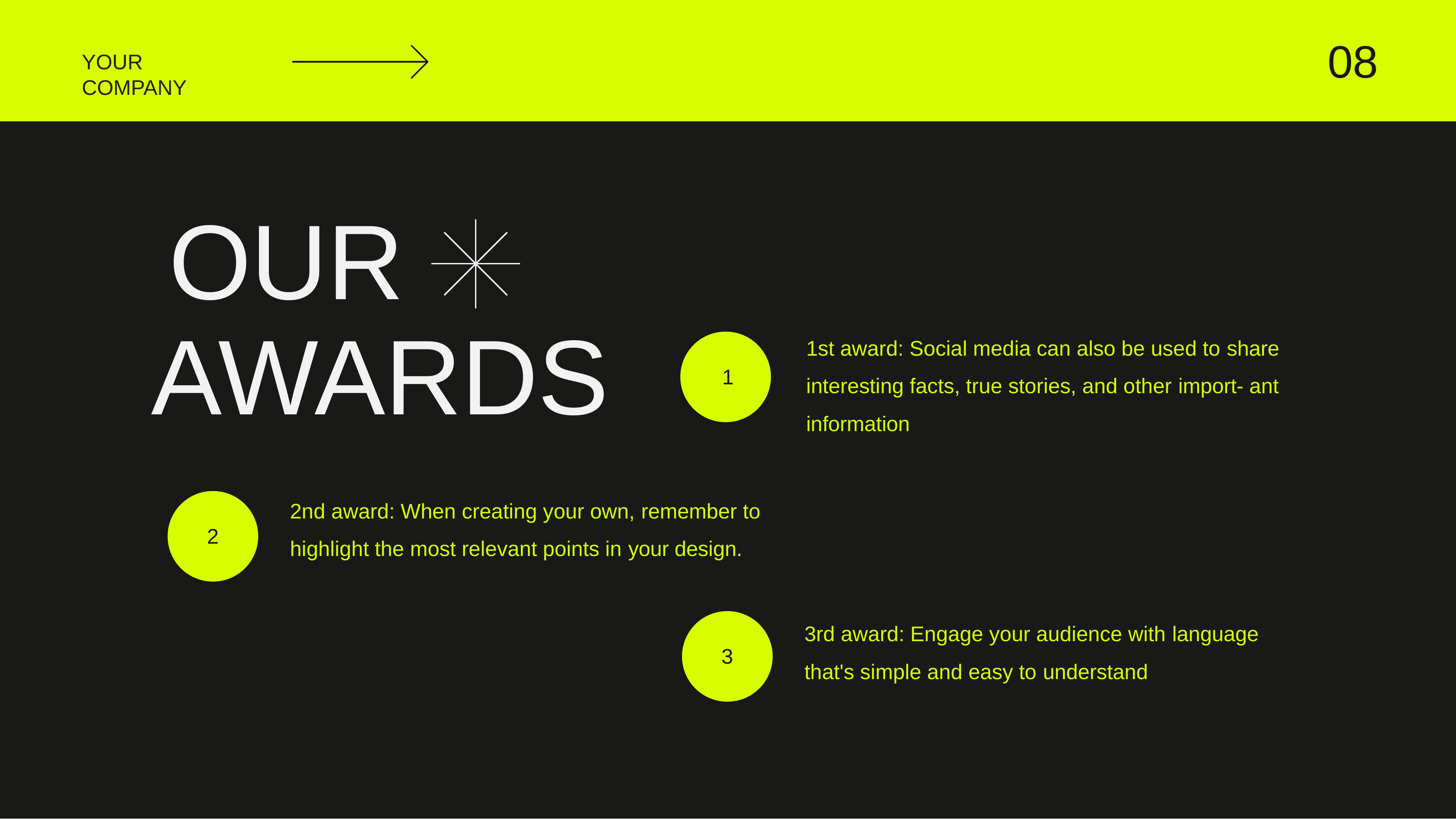

# 08

YOUR COMPANY
OUR AWARDS
1st award: Social media can also be used to share interesting facts, true stories, and other import- ant information

1
2nd award: When creating your own, remember to highlight the most relevant points in your design.

2
3rd award: Engage your audience with language that's simple and easy to understand

3